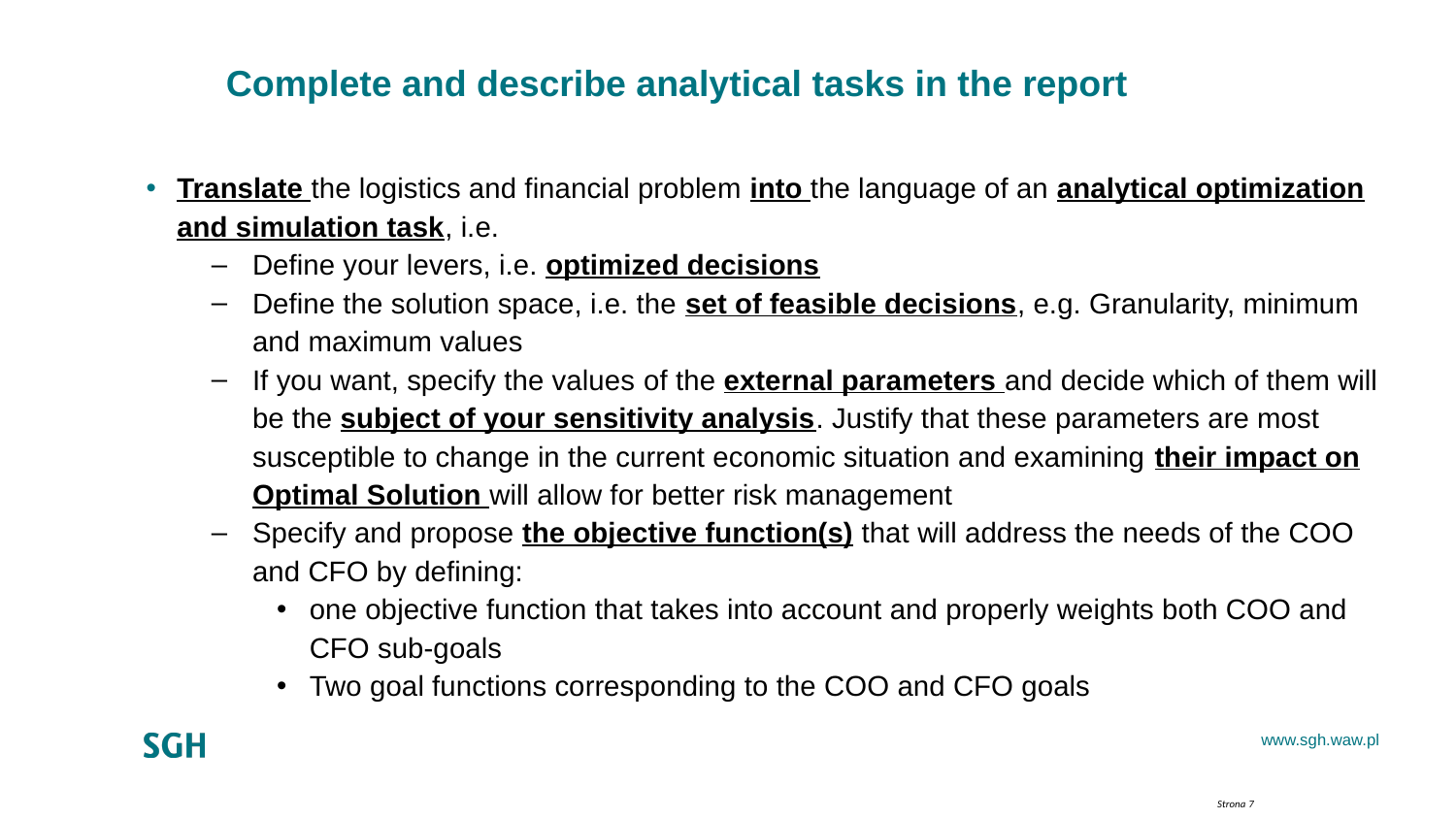

# Complete and describe analytical tasks in the report
Translate the logistics and financial problem into the language of an analytical optimization and simulation task, i.e.
Define your levers, i.e. optimized decisions
Define the solution space, i.e. the set of feasible decisions, e.g. Granularity, minimum and maximum values
If you want, specify the values ​​of the external parameters and decide which of them will be the subject of your sensitivity analysis. Justify that these parameters are most susceptible to change in the current economic situation and examining their impact on Optimal Solution will allow for better risk management
Specify and propose the objective function(s) that will address the needs of the COO and CFO by defining:
one objective function that takes into account and properly weights both COO and CFO sub-goals
Two goal functions corresponding to the COO and CFO goals

Strona 7